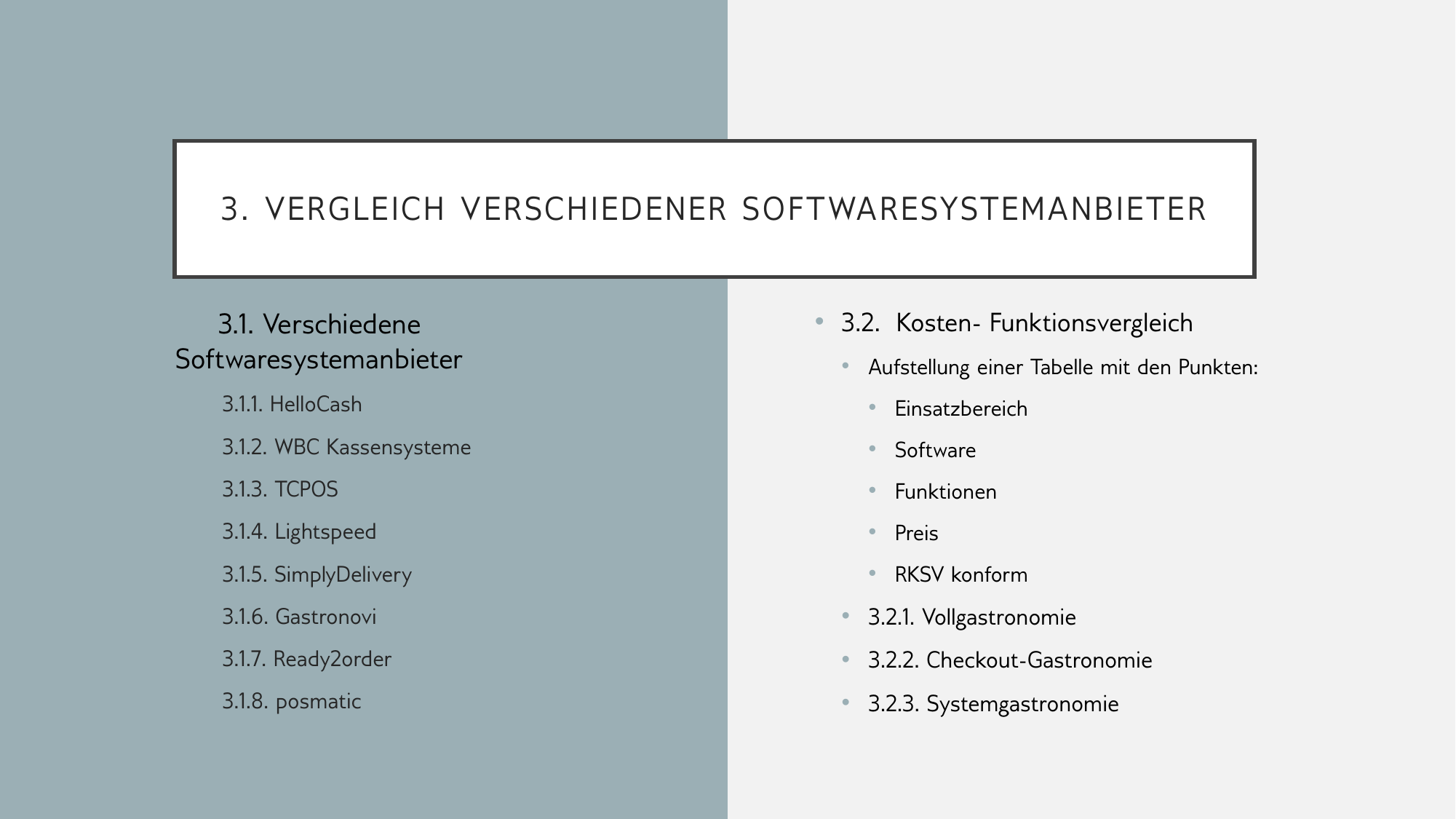

# 3. Vergleich verschiedener Softwaresystemanbieter
3.2.  Kosten- Funktionsvergleich
Aufstellung einer Tabelle mit den Punkten:
Einsatzbereich
Software
Funktionen
Preis
RKSV konform
3.2.1. Vollgastronomie
3.2.2. Checkout-Gastronomie
3.2.3. Systemgastronomie
3.1. Verschiedene Softwaresystemanbieter
3.1.1. HelloCash
3.1.2. WBC Kassensysteme
3.1.3. TCPOS
3.1.4. Lightspeed
3.1.5. SimplyDelivery
3.1.6. Gastronovi
3.1.7. Ready2order
3.1.8. posmatic